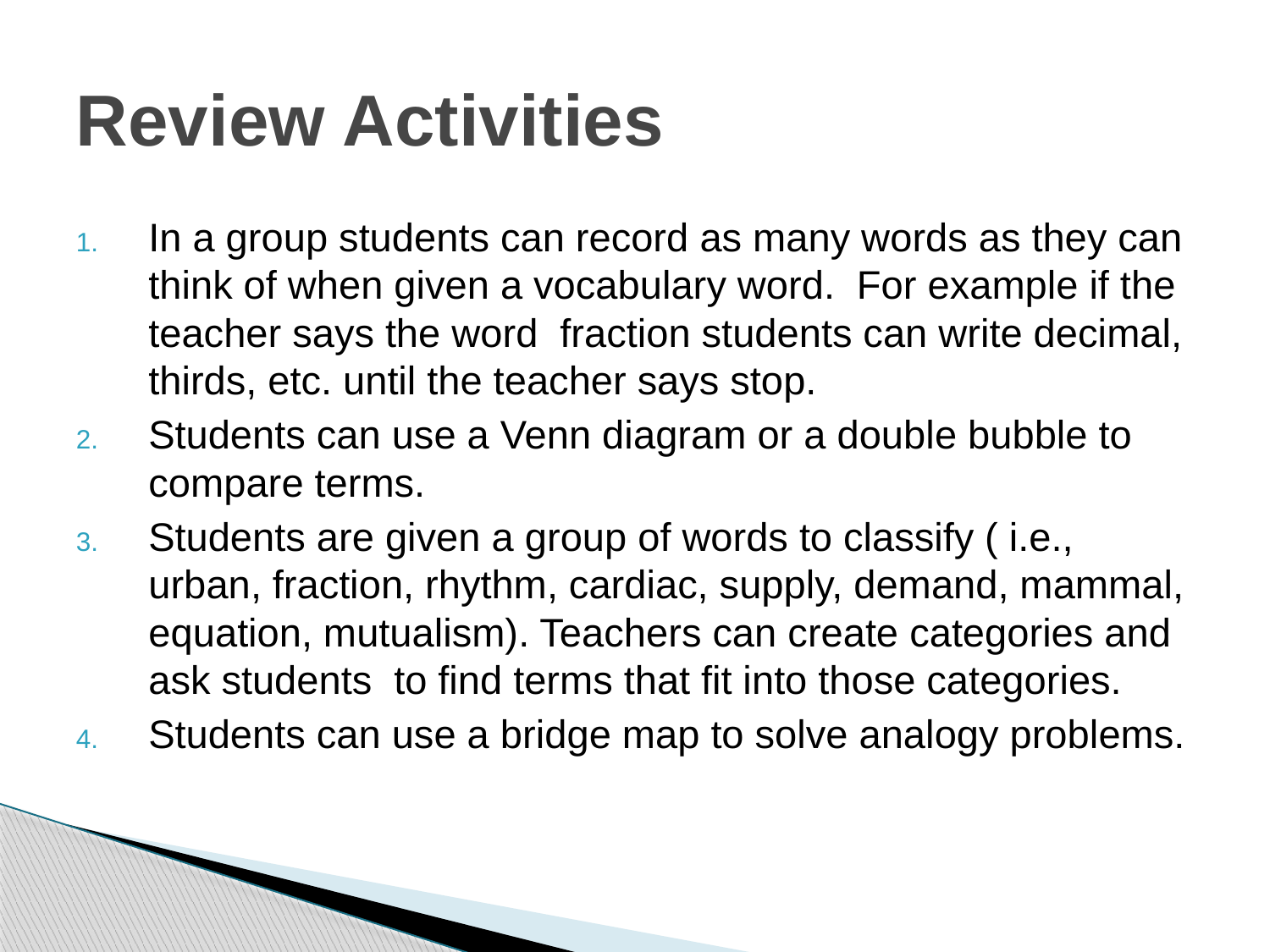

# Review Activities
In a group students can record as many words as they can think of when given a vocabulary word.  For example if the teacher says the word  fraction students can write decimal, thirds, etc. until the teacher says stop.
Students can use a Venn diagram or a double bubble to compare terms.
Students are given a group of words to classify ( i.e., urban, fraction, rhythm, cardiac, supply, demand, mammal, equation, mutualism). Teachers can create categories and ask students  to find terms that fit into those categories.
Students can use a bridge map to solve analogy problems.